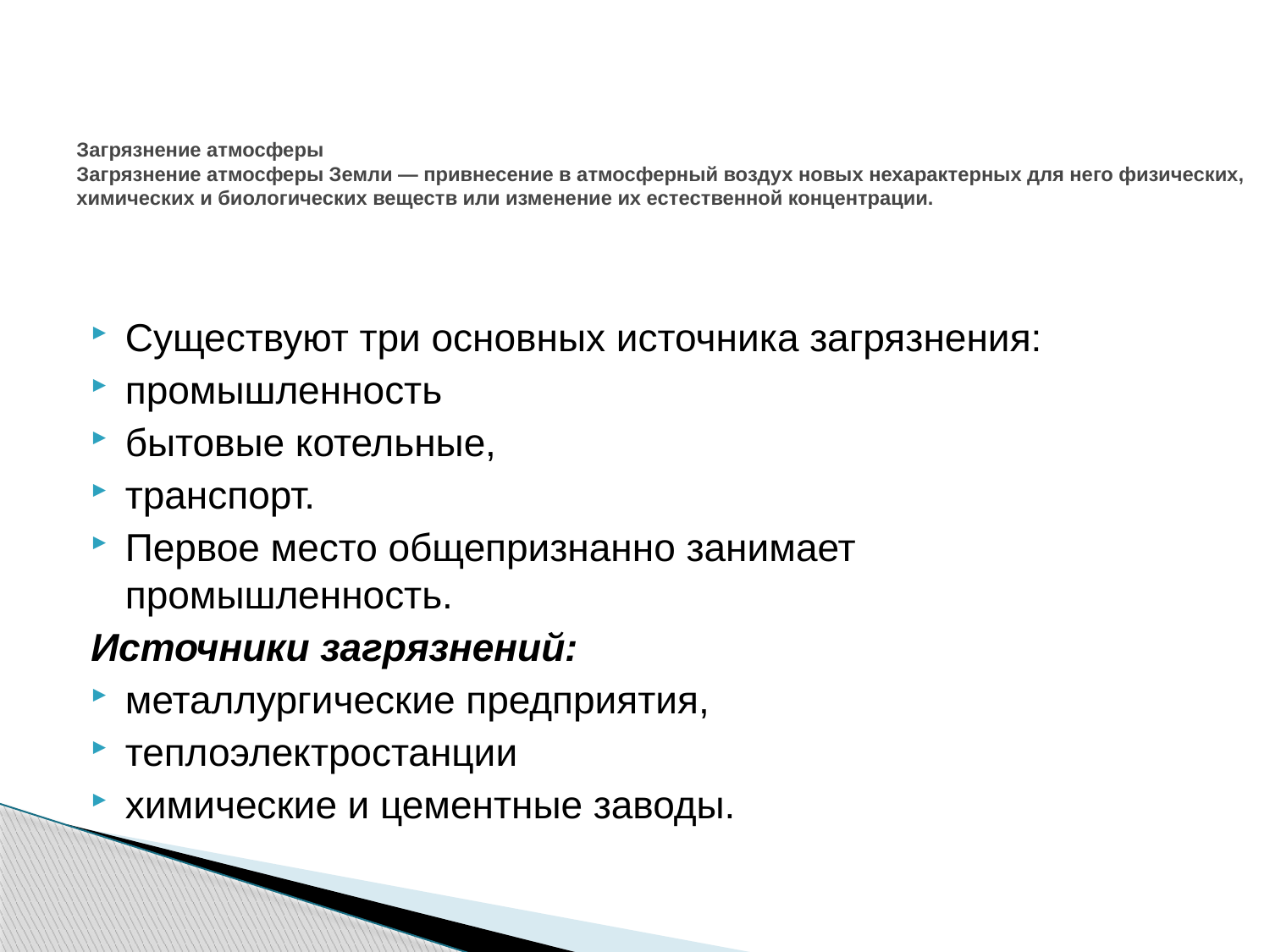

# Загрязнение атмосферы Загрязнение атмосферы Земли — привнесение в атмосферный воздух новых нехарактерных для него физических, химических и биологических веществ или изменение их естественной концентрации.
Существуют три основных источника загрязнения:
промышленность
бытовые котельные,
транспорт.
Первое место общепризнанно занимает промышленность.
Источники загрязнений:
металлургические предприятия,
теплоэлектростанции
химические и цементные заводы.